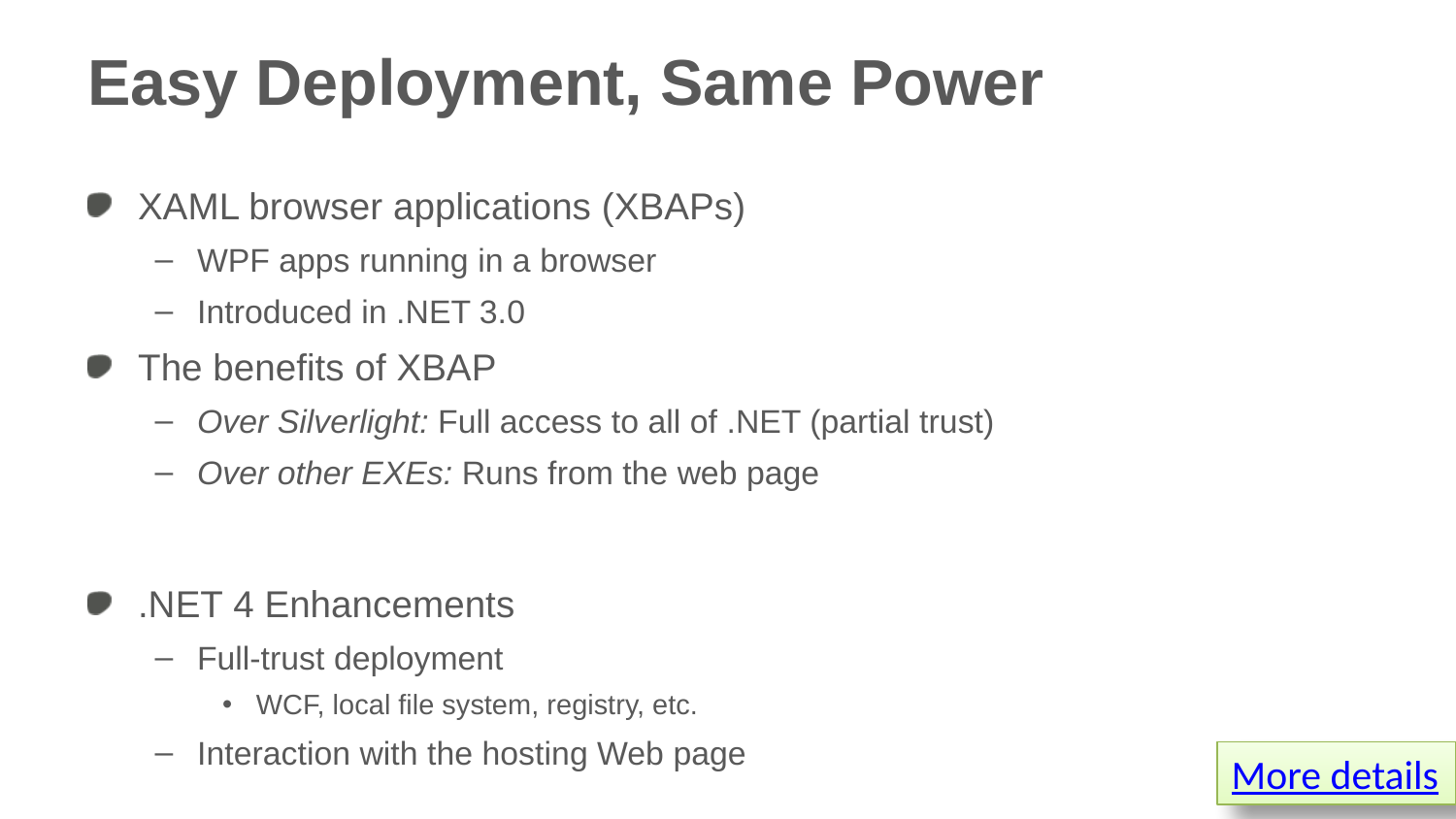

# Easy Deployment, Same Power
XAML browser applications (XBAPs)
WPF apps running in a browser
Introduced in .NET 3.0
The benefits of XBAP
Over Silverlight: Full access to all of .NET (partial trust)
Over other EXEs: Runs from the web page

.NET 4 Enhancements
Full-trust deployment
WCF, local file system, registry, etc.
Interaction with the hosting Web page
More details